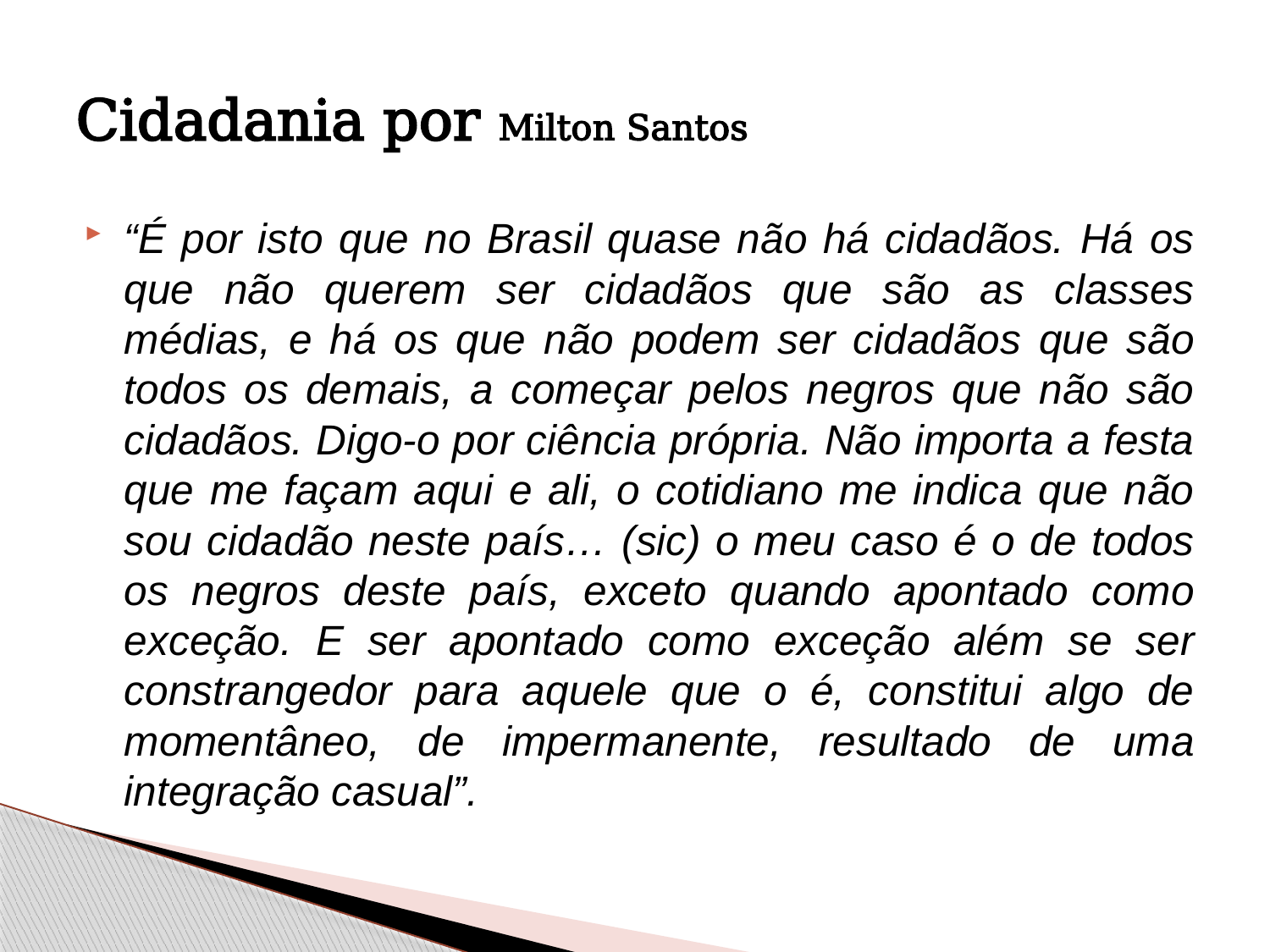

# Cidadania por Milton Santos
“É por isto que no Brasil quase não há cidadãos. Há os que não querem ser cidadãos que são as classes médias, e há os que não podem ser cidadãos que são todos os demais, a começar pelos negros que não são cidadãos. Digo-o por ciência própria. Não importa a festa que me façam aqui e ali, o cotidiano me indica que não sou cidadão neste país… (sic) o meu caso é o de todos os negros deste país, exceto quando apontado como exceção. E ser apontado como exceção além se ser constrangedor para aquele que o é, constitui algo de momentâneo, de impermanente, resultado de uma integração casual”.